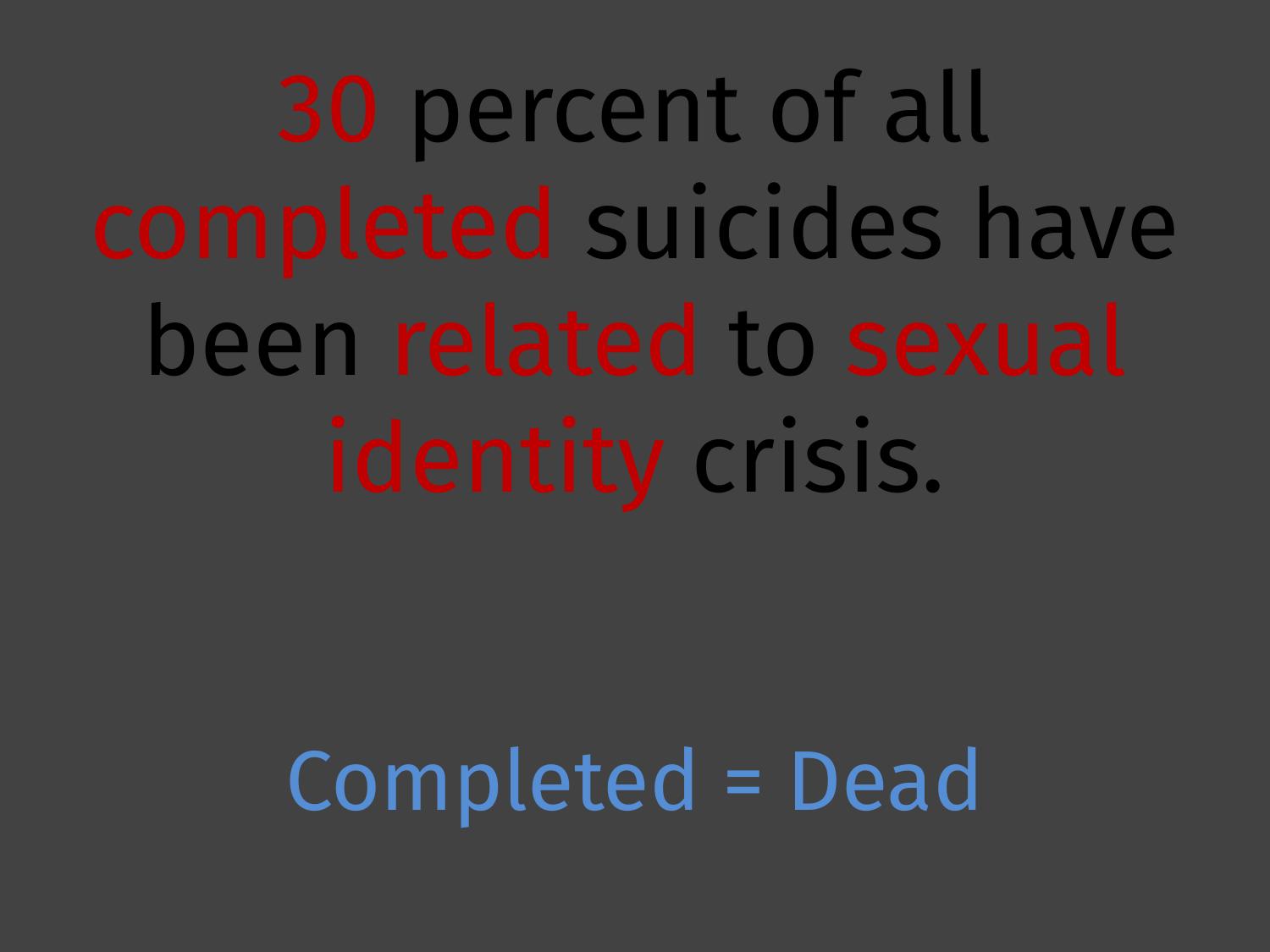

# 30 percent of all completed suicides have been related to sexual identity crisis.
Completed = Dead